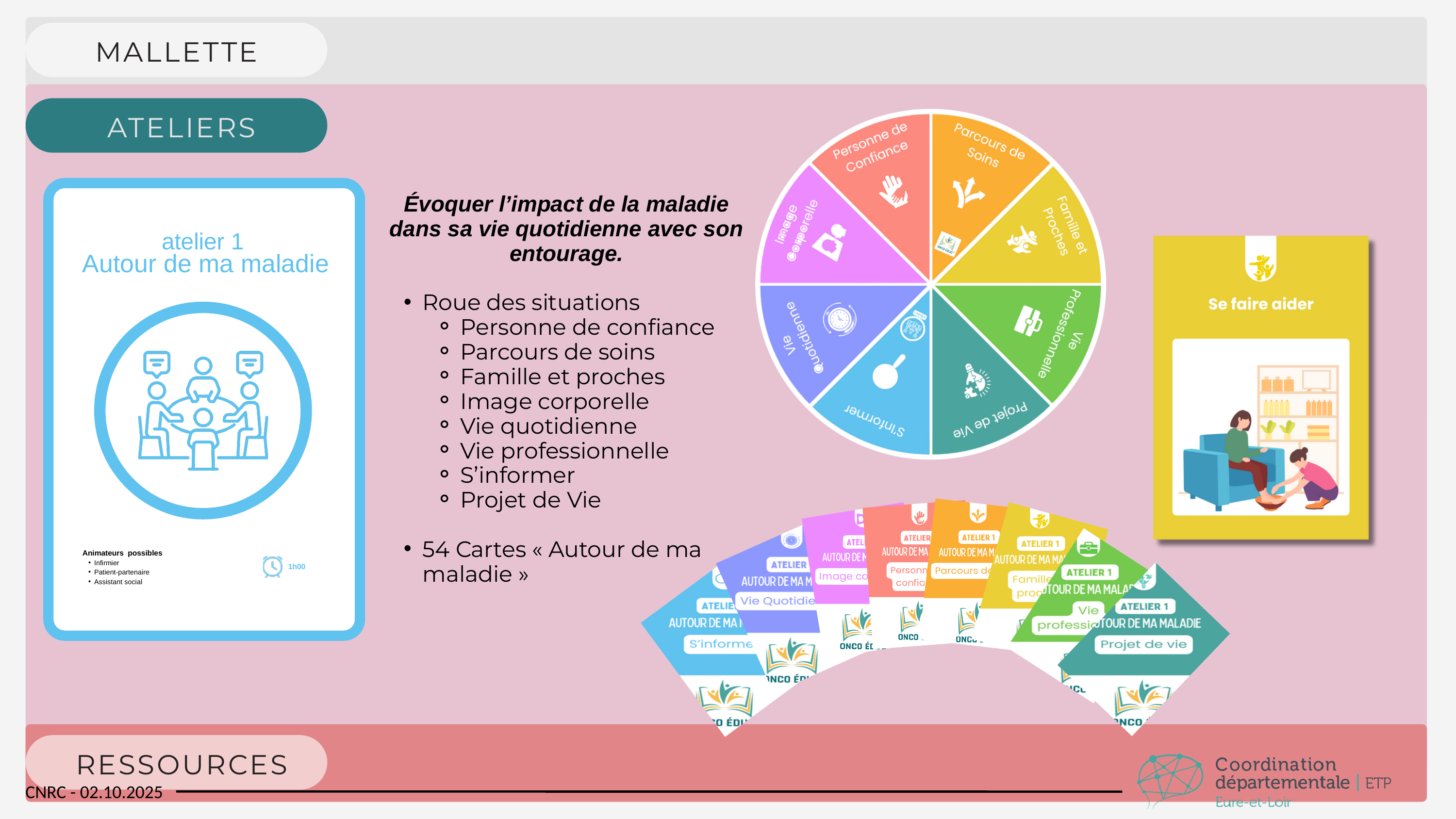

MALLETTE

ATELIERS

atelier 1
Autour de ma maladie

Animateurs  possibles
Infirmier
Patient-partenaire
Assistant social

1h00
Évoquer l’impact de la maladie dans sa vie quotidienne avec son entourage.

Roue des situations
Personne de confiance
Parcours de soins
Famille et proches
Image corporelle
Vie quotidienne
Vie professionnelle
S’informer
Projet de Vie

54 Cartes « Autour de ma maladie »

RESSOURCES

CNRC - 02.10.2025